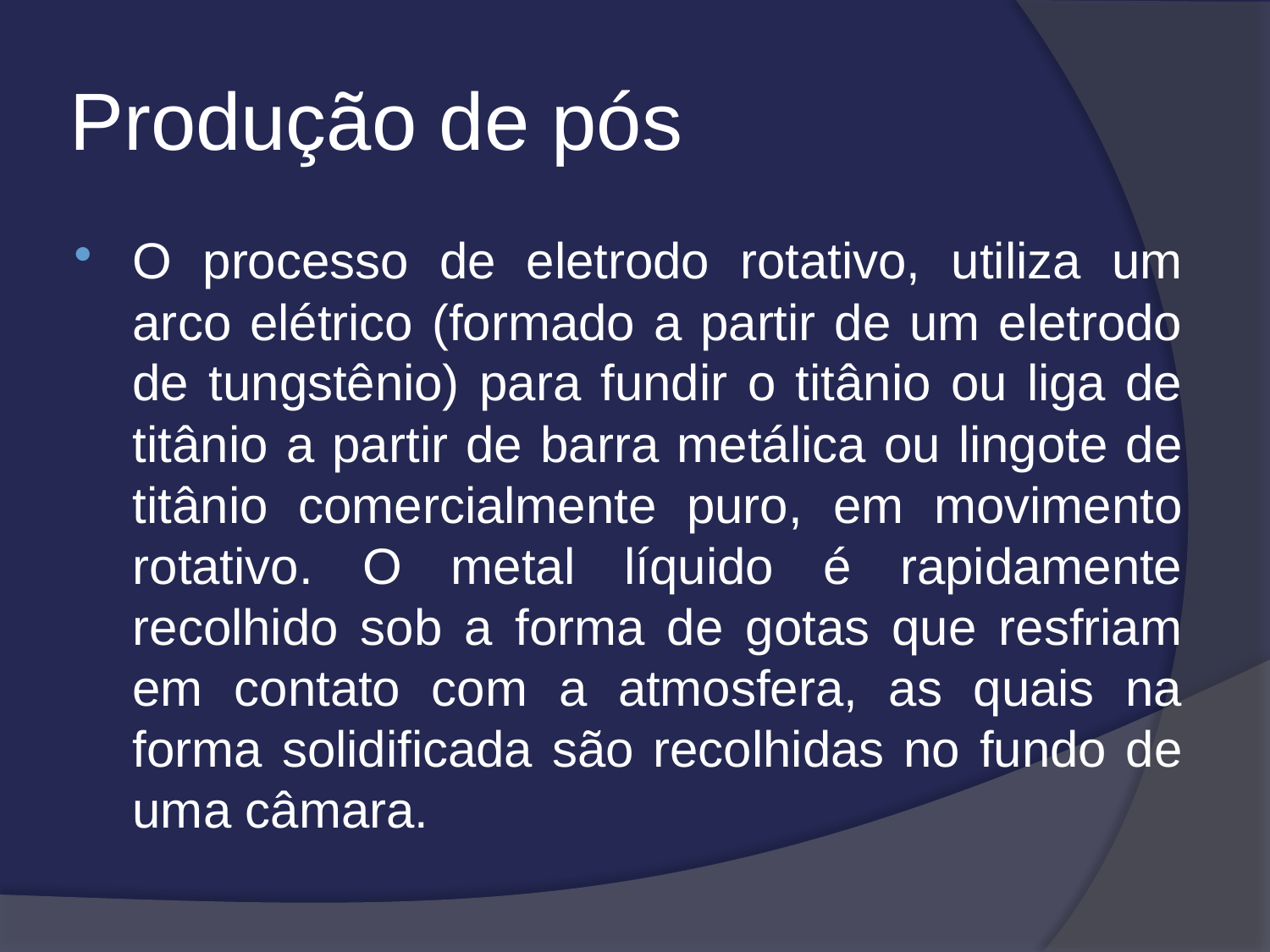

# Produção de pós
O processo de eletrodo rotativo, utiliza um arco elétrico (formado a partir de um eletrodo de tungstênio) para fundir o titânio ou liga de titânio a partir de barra metálica ou lingote de titânio comercialmente puro, em movimento rotativo. O metal líquido é rapidamente recolhido sob a forma de gotas que resfriam em contato com a atmosfera, as quais na forma solidificada são recolhidas no fundo de uma câmara.